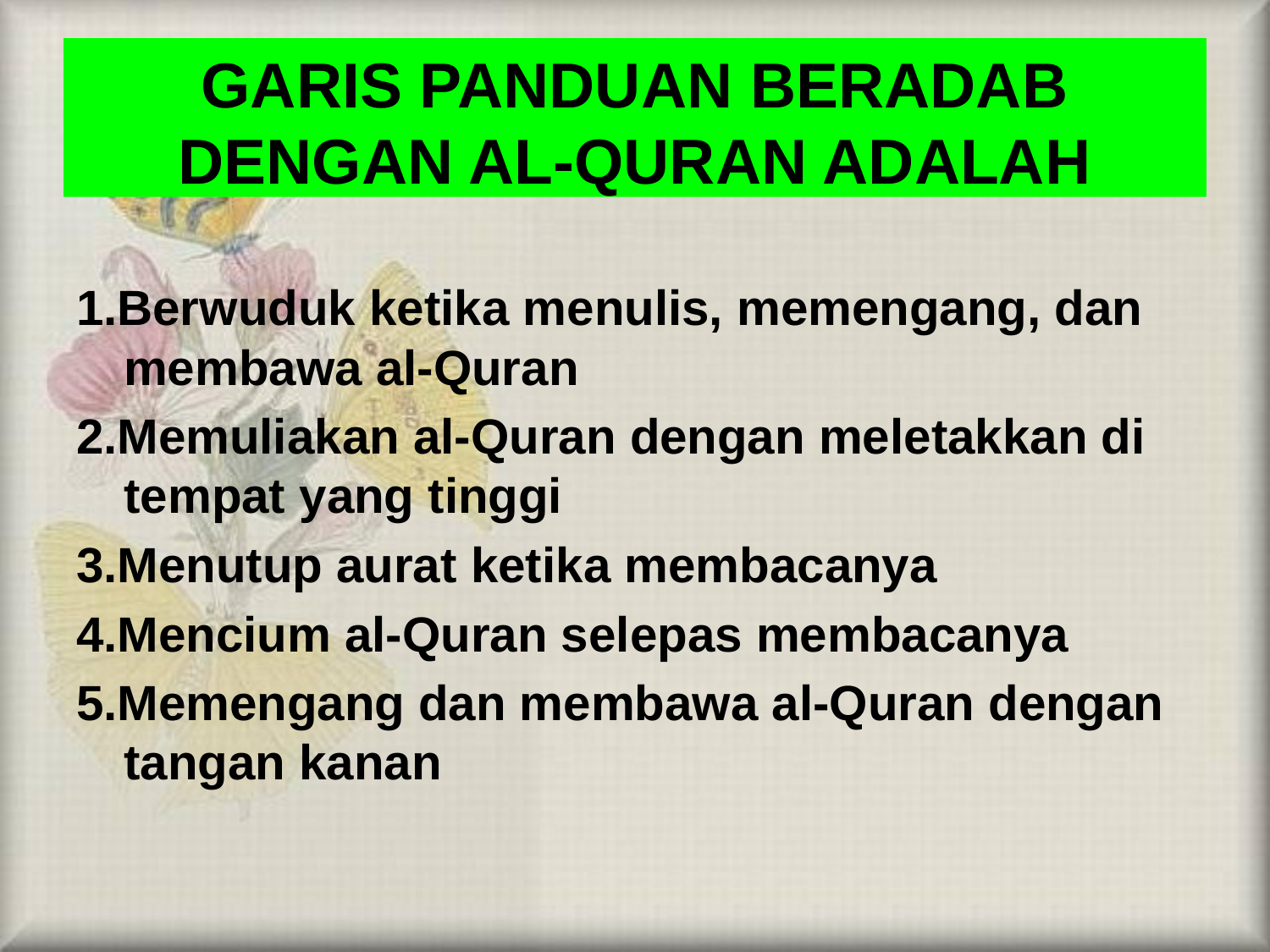

# GARIS PANDUAN BERADAB DENGAN AL-QURAN ADALAH

1.Berwuduk ketika menulis, memengang, dan membawa al-Quran
2.Memuliakan al-Quran dengan meletakkan di tempat yang tinggi
3.Menutup aurat ketika membacanya
4.Mencium al-Quran selepas membacanya
5.Memengang dan membawa al-Quran dengan tangan kanan